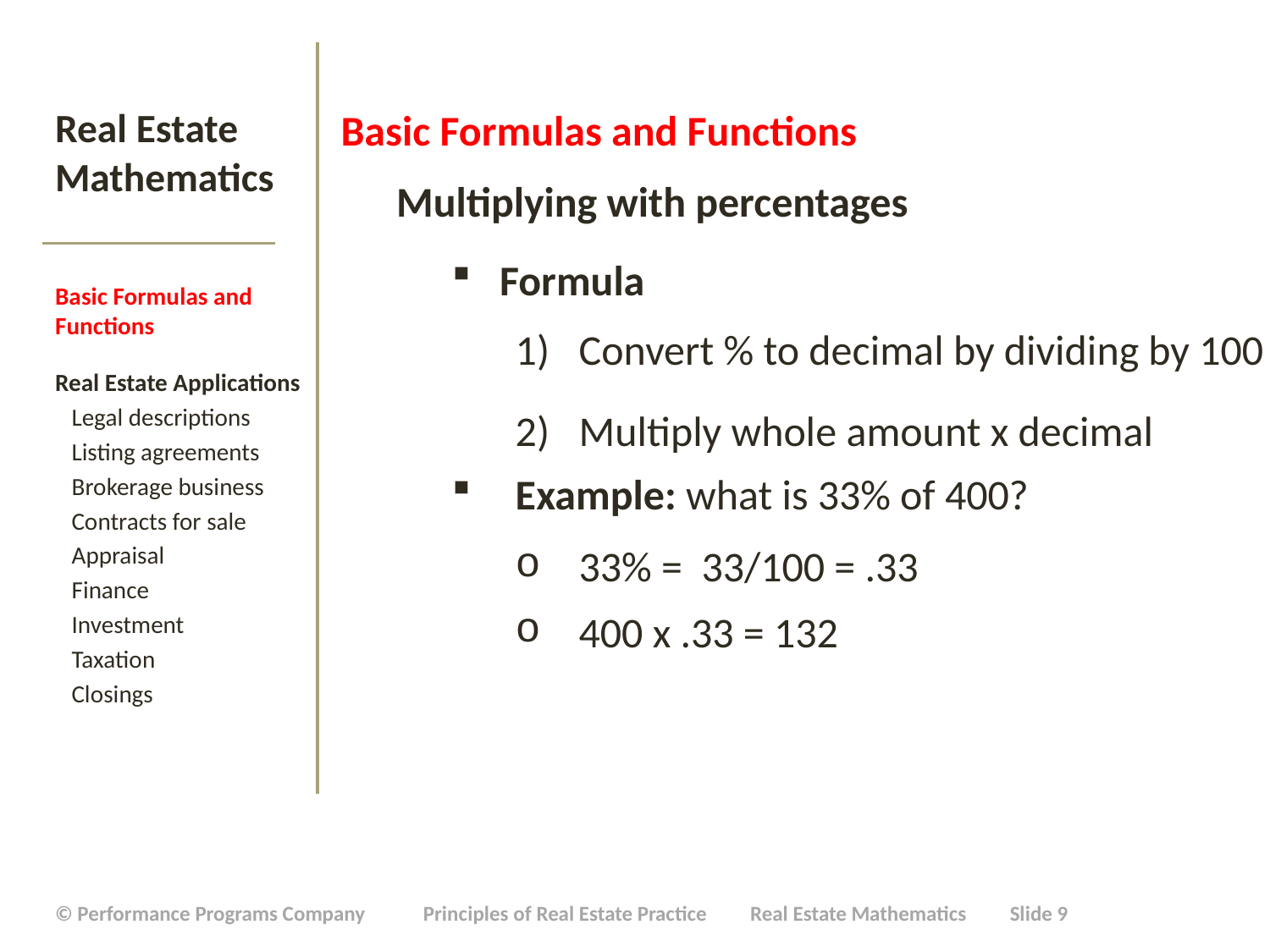

Basic Formulas and Functions

Multiplying with percentages
Formula
Convert % to decimal by dividing by 100
Multiply whole amount x decimal
Example: what is 33% of 400?
33% =  33/100 = .33
400 x .33 = 132
# Real Estate Mathematics

Basic Formulas and Functions

Real Estate Applications
   Legal descriptions
   Listing agreements
   Brokerage business
   Contracts for sale
   Appraisal
   Finance
   Investment
   Taxation
   Closings

| © Performance Programs Company Principles of Real Estate Practice Real Estate Mathematics Slide 9 |
| --- |